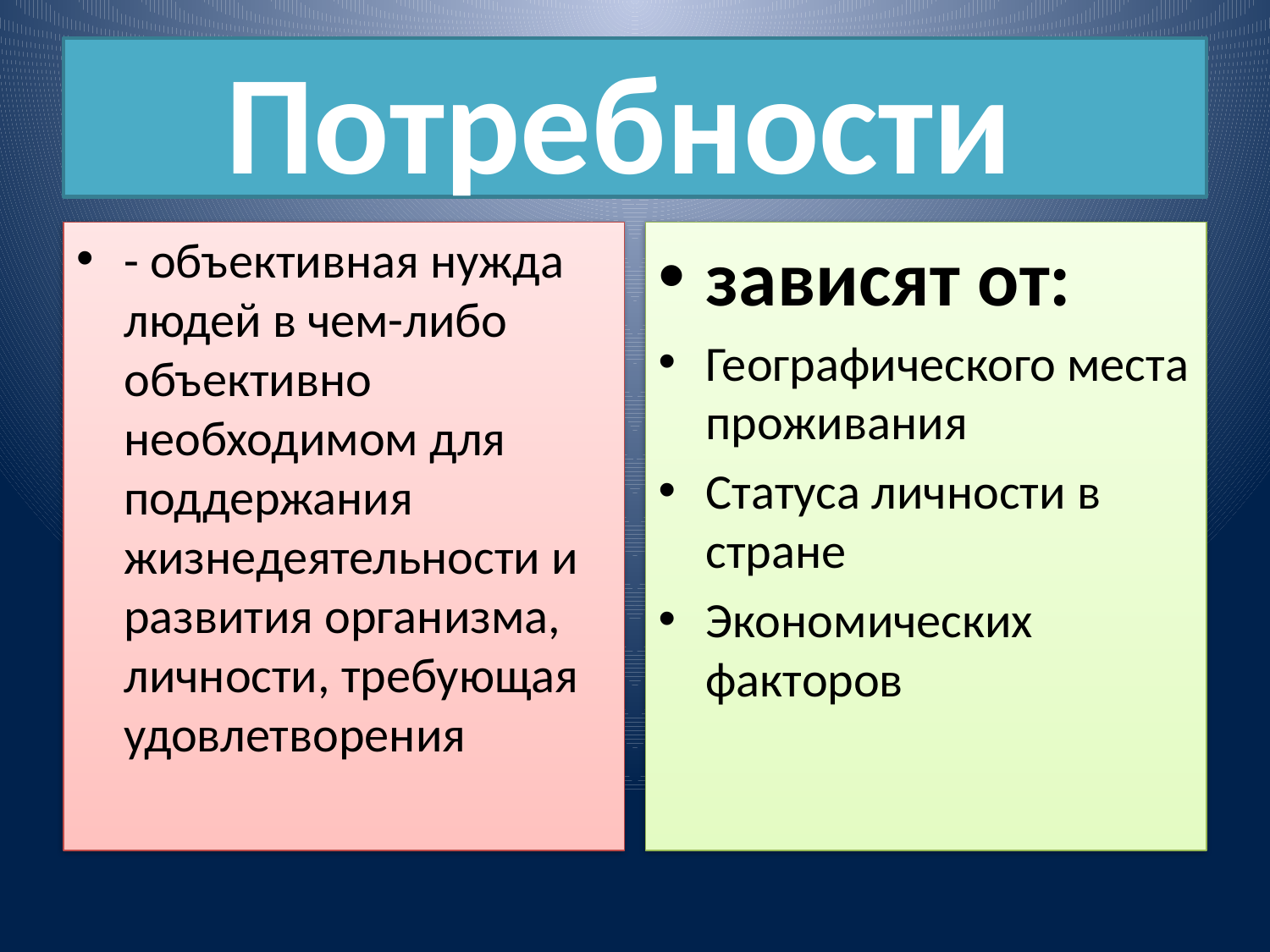

# Потребности
- объективная нужда людей в чем-либо объективно необходимом для поддержания жизнедеятельности и развития организма, личности, требующая удовлетворения
зависят от:
Географического места проживания
Статуса личности в стране
Экономических факторов